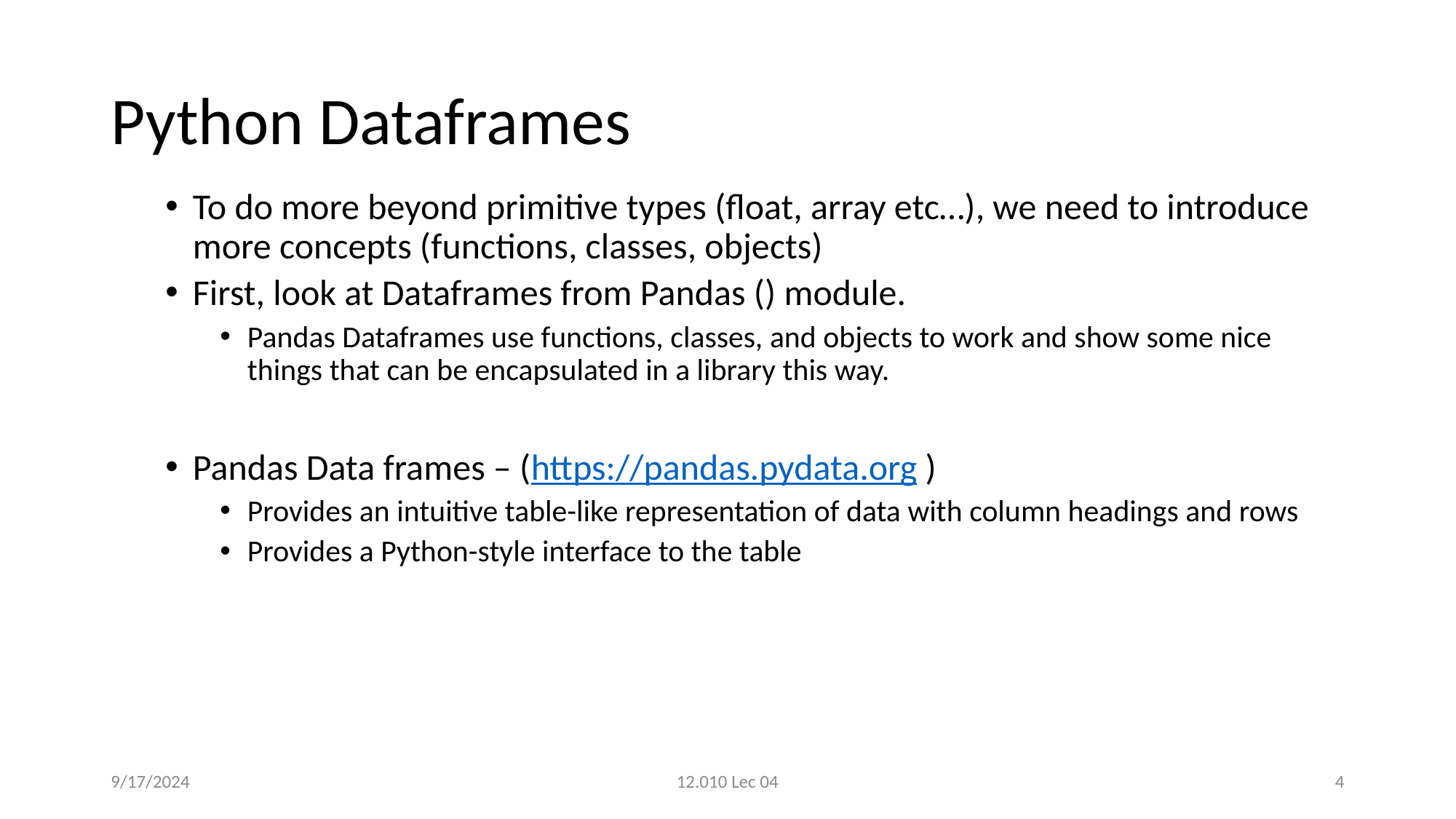

# Python Dataframes
To do more beyond primitive types (float, array etc…), we need to introduce more concepts (functions, classes, objects)
First, look at Dataframes from Pandas () module.
Pandas Dataframes use functions, classes, and objects to work and show some nice things that can be encapsulated in a library this way.

Pandas Data frames – (https://pandas.pydata.org )
Provides an intuitive table-like representation of data with column headings and rows
Provides a Python-style interface to the table

9/17/2024
12.010 Lec 04
4